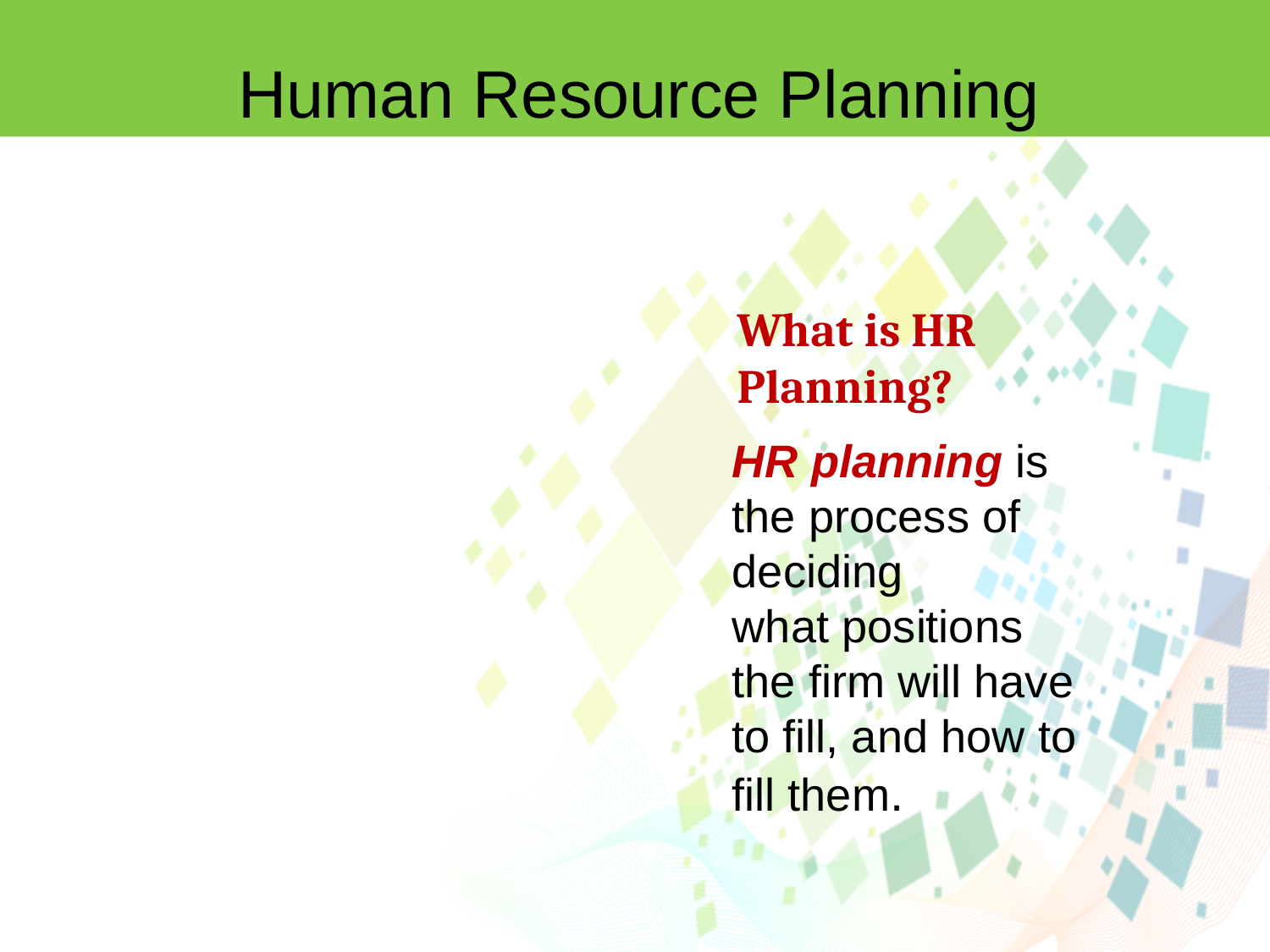

Human Resource Planning
What is HR Planning?
HR planning is the process of deciding
what positions the firm will have to fill, and how to fill them.